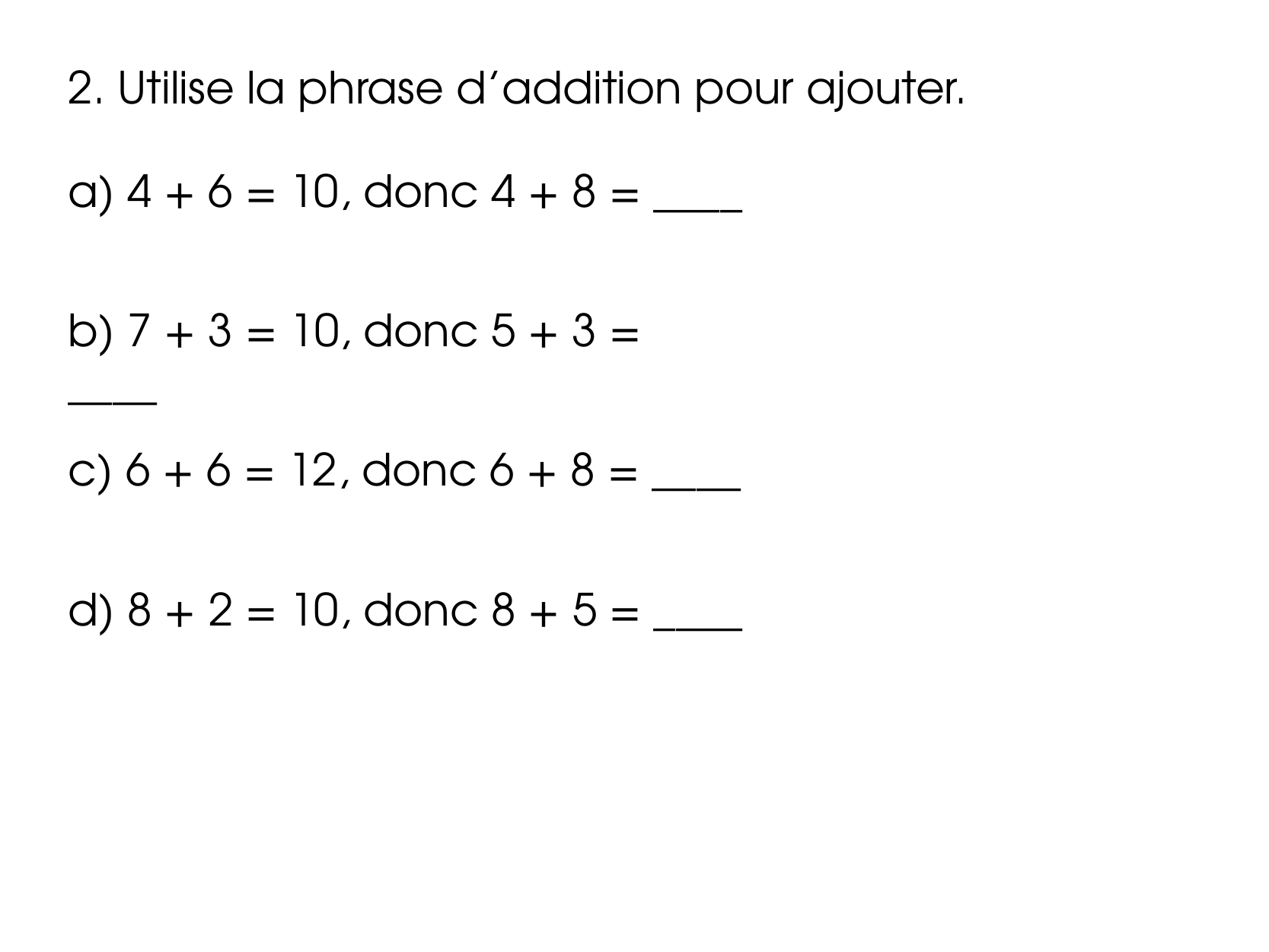

2. Utilise la phrase d’addition pour ajouter.
a) 4 + 6 = 10, donc 4 + 8 = ____
b) 7 + 3 = 10, donc 5 + 3 = ____
c) 6 + 6 = 12, donc 6 + 8 = ____
d) 8 + 2 = 10, donc 8 + 5 = ____